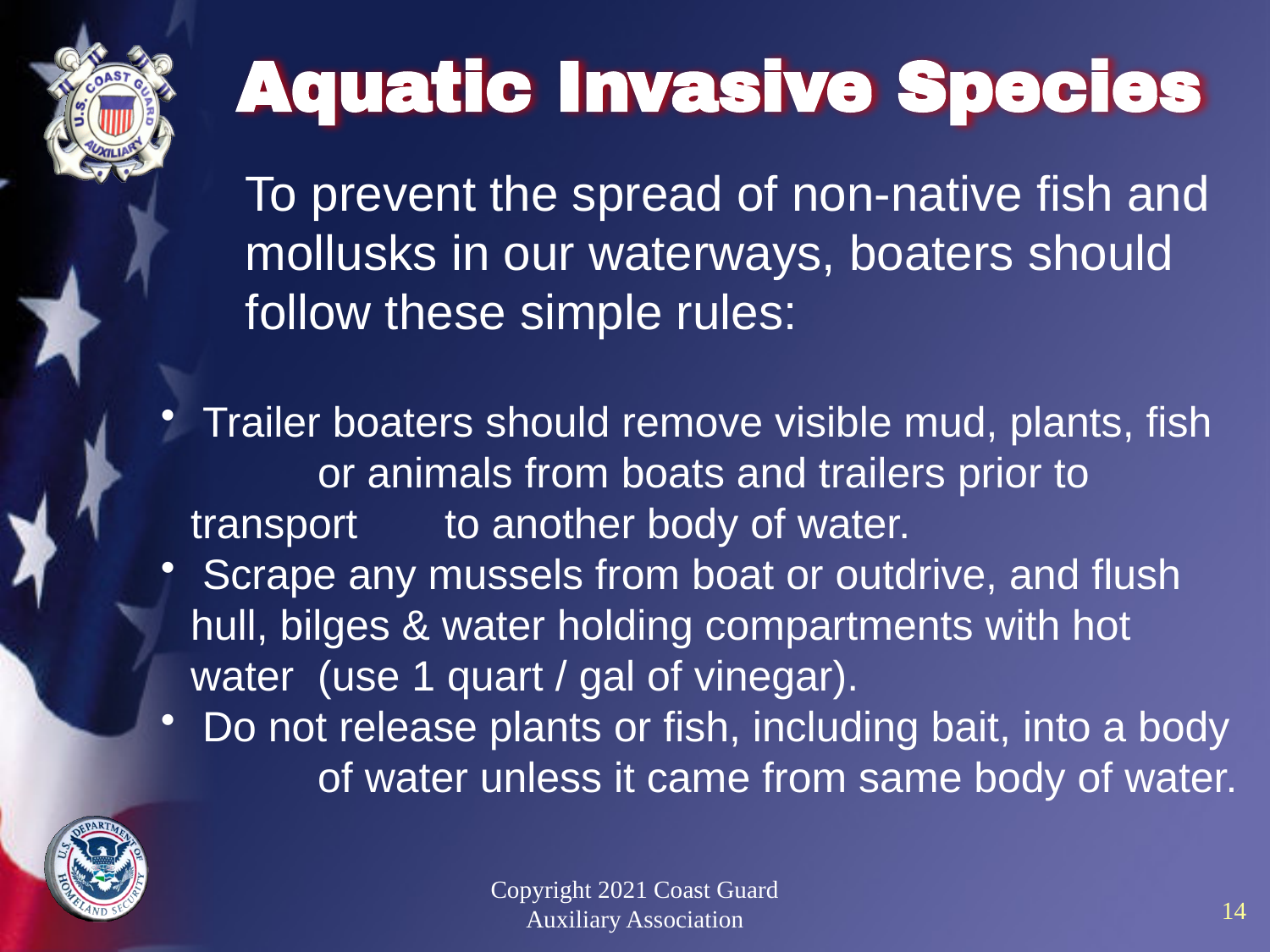

# Aquatic Invasive Species
To prevent the spread of non-native fish and mollusks in our waterways, boaters should follow these simple rules:
 Trailer boaters should remove visible mud, plants, fish 	or animals from boats and trailers prior to transport 	to another body of water.
 Scrape any mussels from boat or outdrive, and flush 	hull, bilges & water holding compartments with hot 	water 	(use 1 quart / gal of vinegar).
 Do not release plants or fish, including bait, into a body 	of water unless it came from same body of water.
Copyright 2021 Coast Guard Auxiliary Association
 14